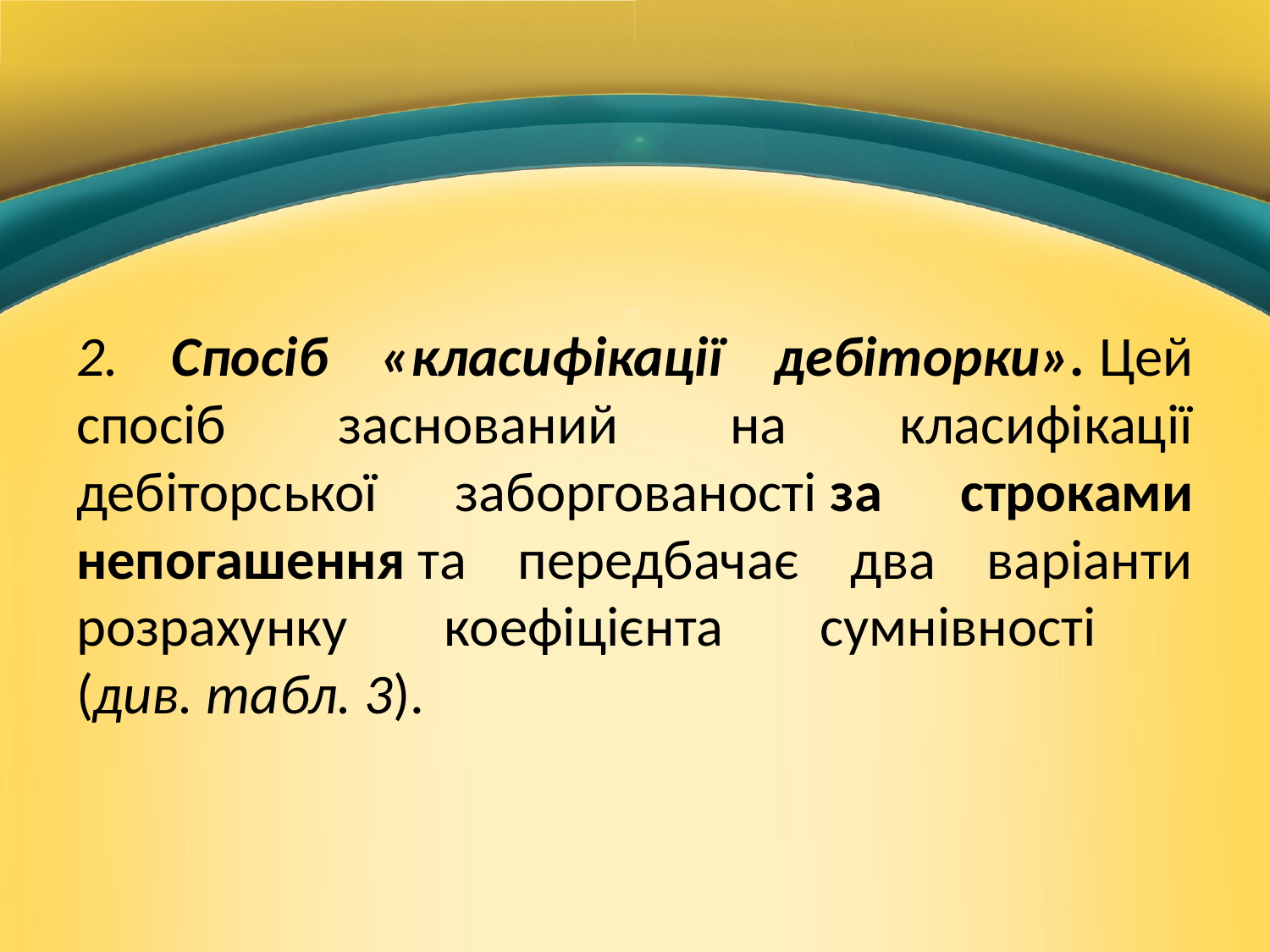

#
2. Спосіб «класифікації дебіторки». Цей спосіб заснований на класифікації дебіторської заборгованості за строками непогашення та передбачає два варіанти розрахунку коефіцієнта сумнівності
(див. табл. 3).